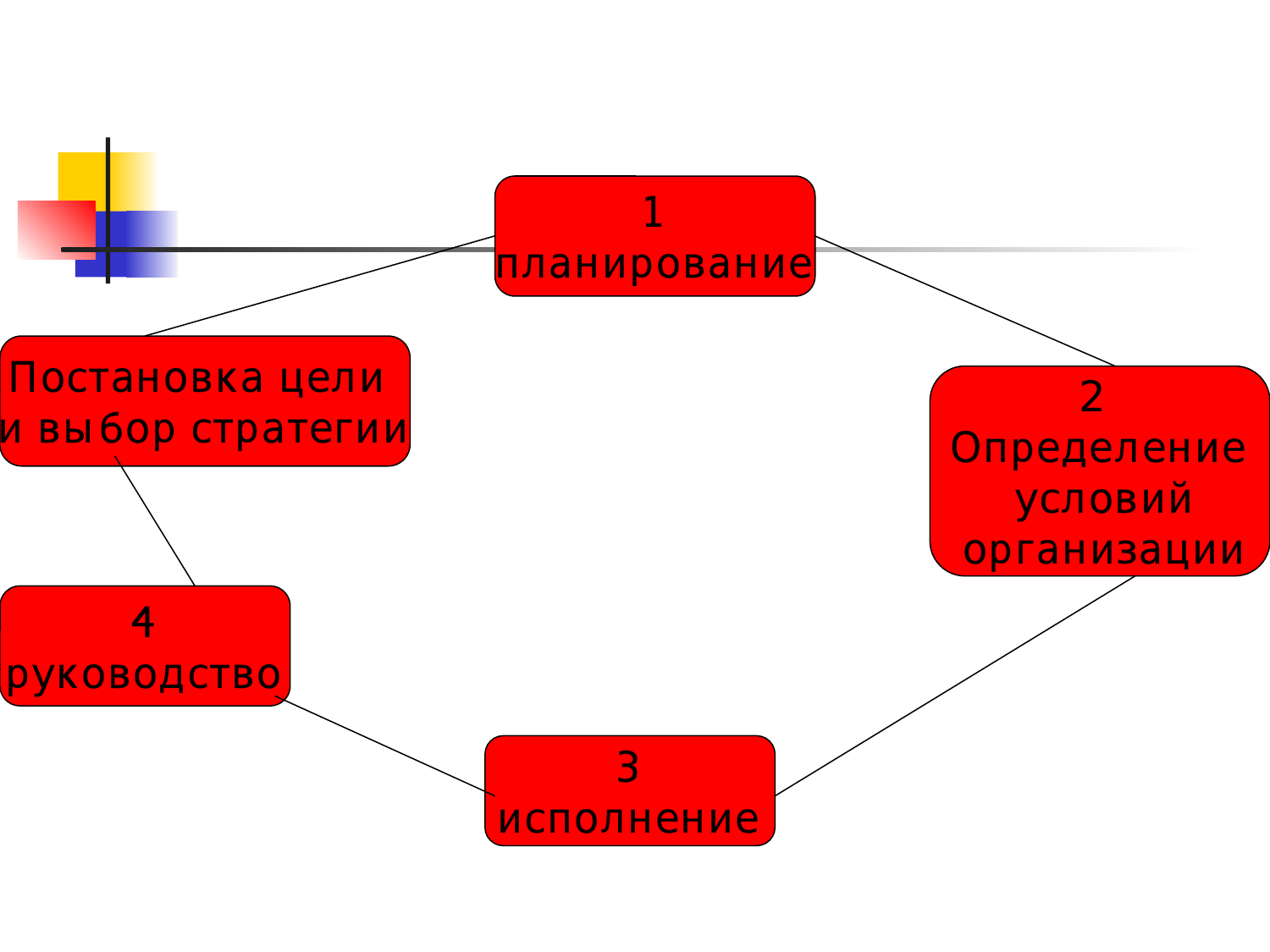

1
планирование

Постановка цели
и выбор стратегии
2
Определение
 условий
 организации

4
руководство

3
исполнение